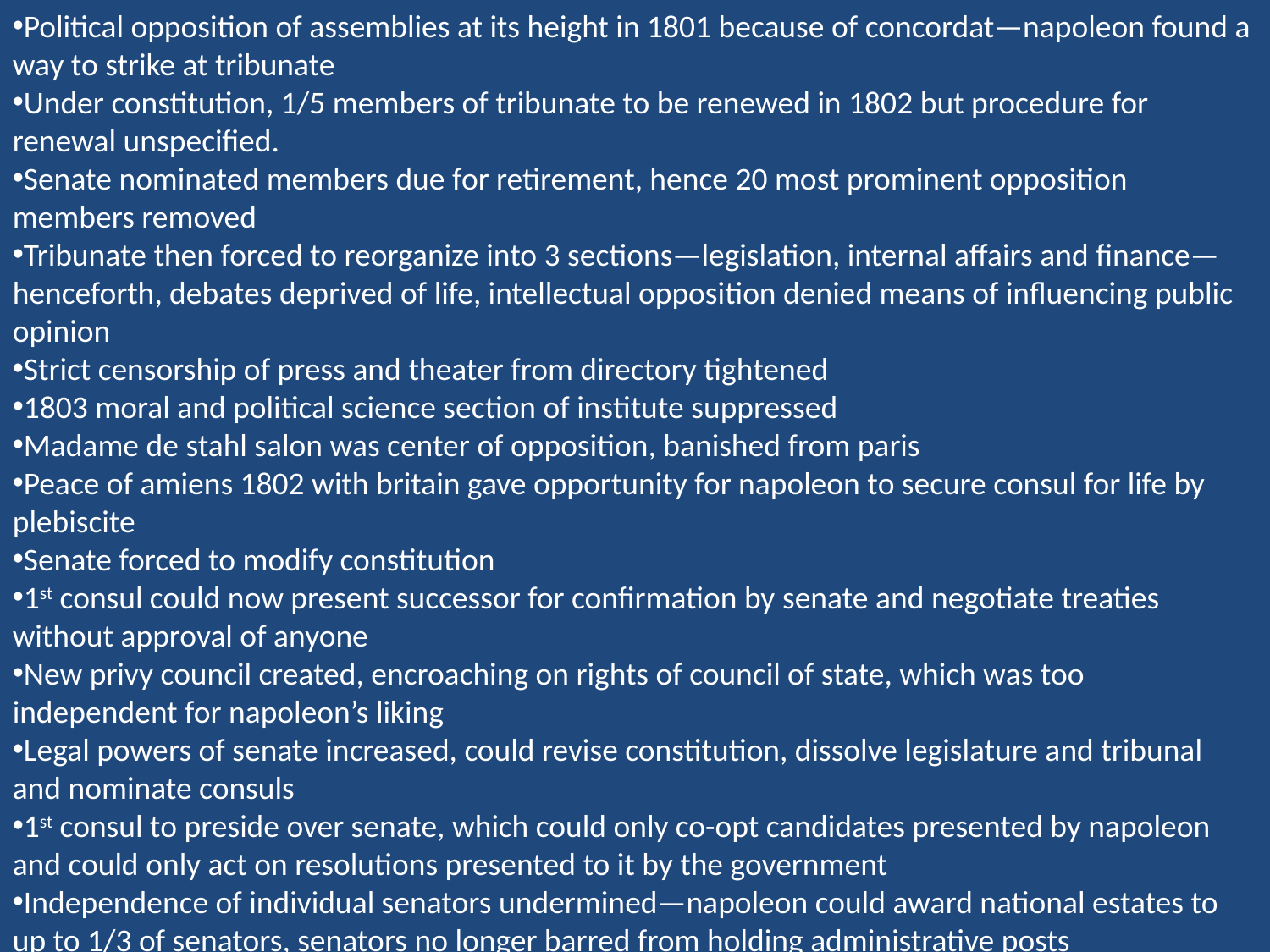

Political opposition of assemblies at its height in 1801 because of concordat—napoleon found a way to strike at tribunate
Under constitution, 1/5 members of tribunate to be renewed in 1802 but procedure for renewal unspecified.
Senate nominated members due for retirement, hence 20 most prominent opposition members removed
Tribunate then forced to reorganize into 3 sections—legislation, internal affairs and finance—henceforth, debates deprived of life, intellectual opposition denied means of influencing public opinion
Strict censorship of press and theater from directory tightened
1803 moral and political science section of institute suppressed
Madame de stahl salon was center of opposition, banished from paris
Peace of amiens 1802 with britain gave opportunity for napoleon to secure consul for life by plebiscite
Senate forced to modify constitution
1st consul could now present successor for confirmation by senate and negotiate treaties without approval of anyone
New privy council created, encroaching on rights of council of state, which was too independent for napoleon’s liking
Legal powers of senate increased, could revise constitution, dissolve legislature and tribunal and nominate consuls
1st consul to preside over senate, which could only co-opt candidates presented by napoleon and could only act on resolutions presented to it by the government
Independence of individual senators undermined—napoleon could award national estates to up to 1/3 of senators, senators no longer barred from holding administrative posts